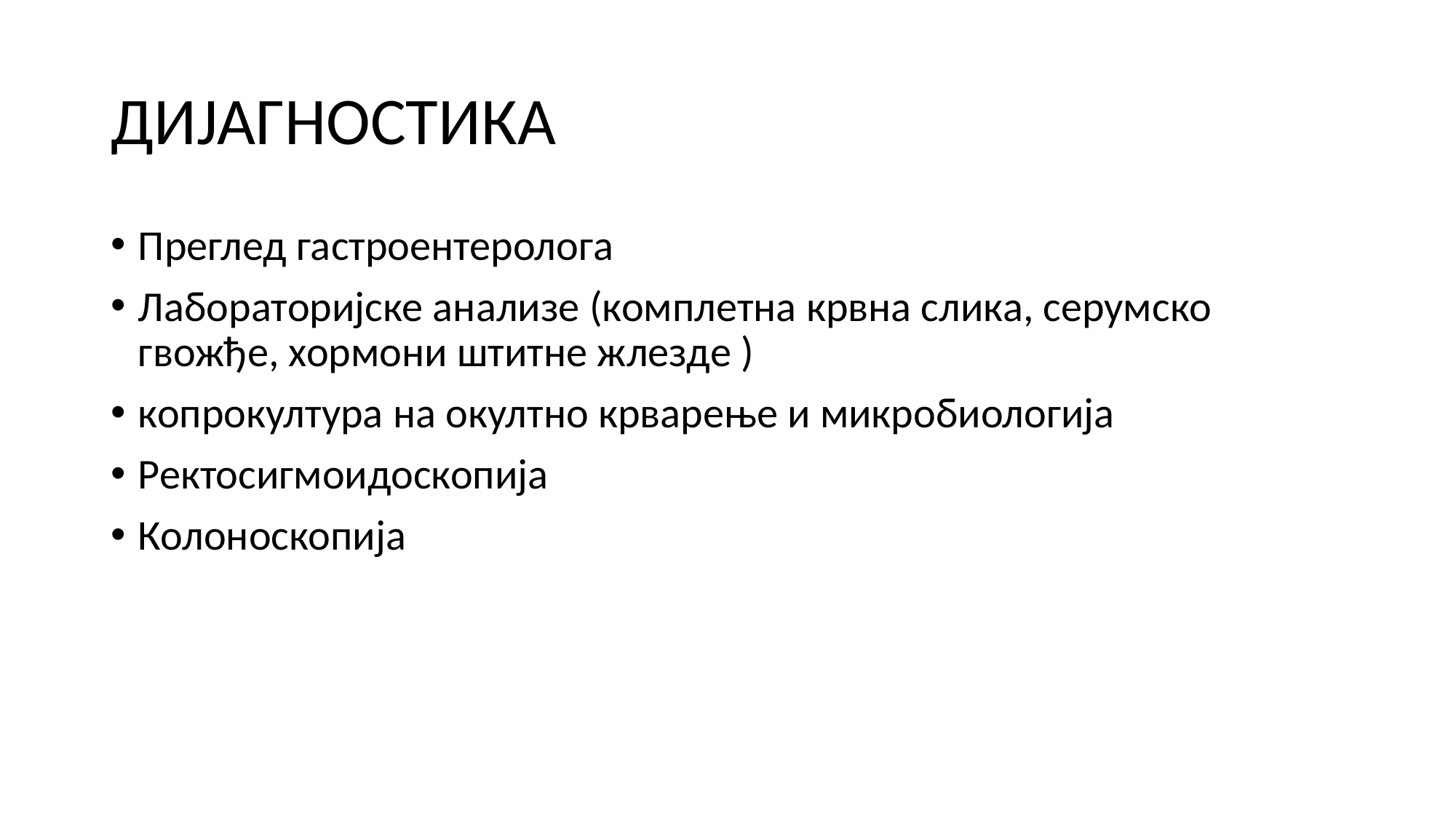

# ДИЈАГНОСТИКА
Преглед гастроентеролога
Лабораторијске анализе (комплетна крвна слика, серумско гвожђе, хормони штитне жлезде )
копрокултура на окултно крварење и микробиологија
Ректосигмоидоскопија
Колоноскопија